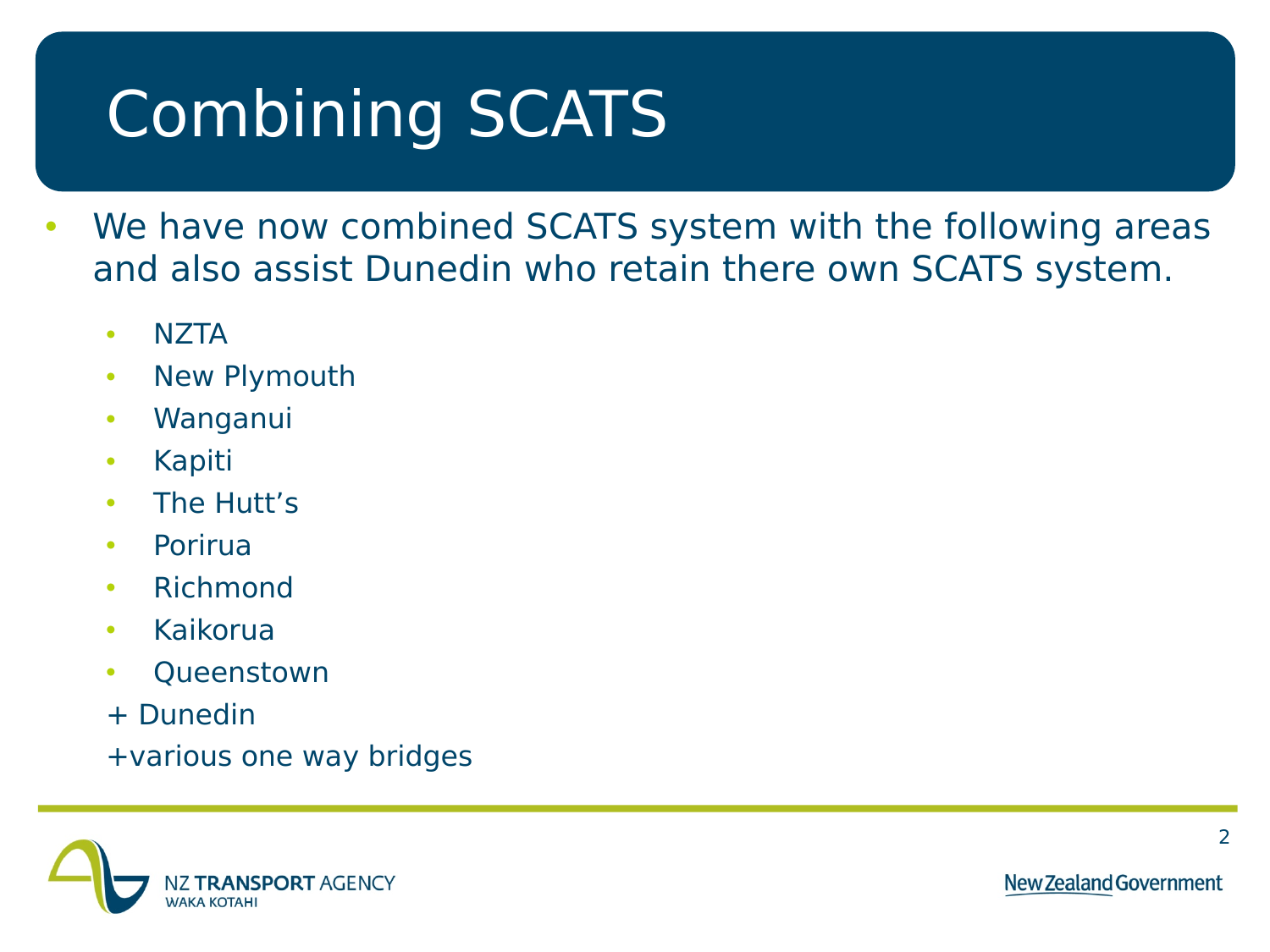

# Combining SCATS
We have now combined SCATS system with the following areas and also assist Dunedin who retain there own SCATS system.
NZTA
New Plymouth
Wanganui
Kapiti
The Hutt’s
Porirua
Richmond
Kaikorua
Queenstown
+ Dunedin
+various one way bridges

2